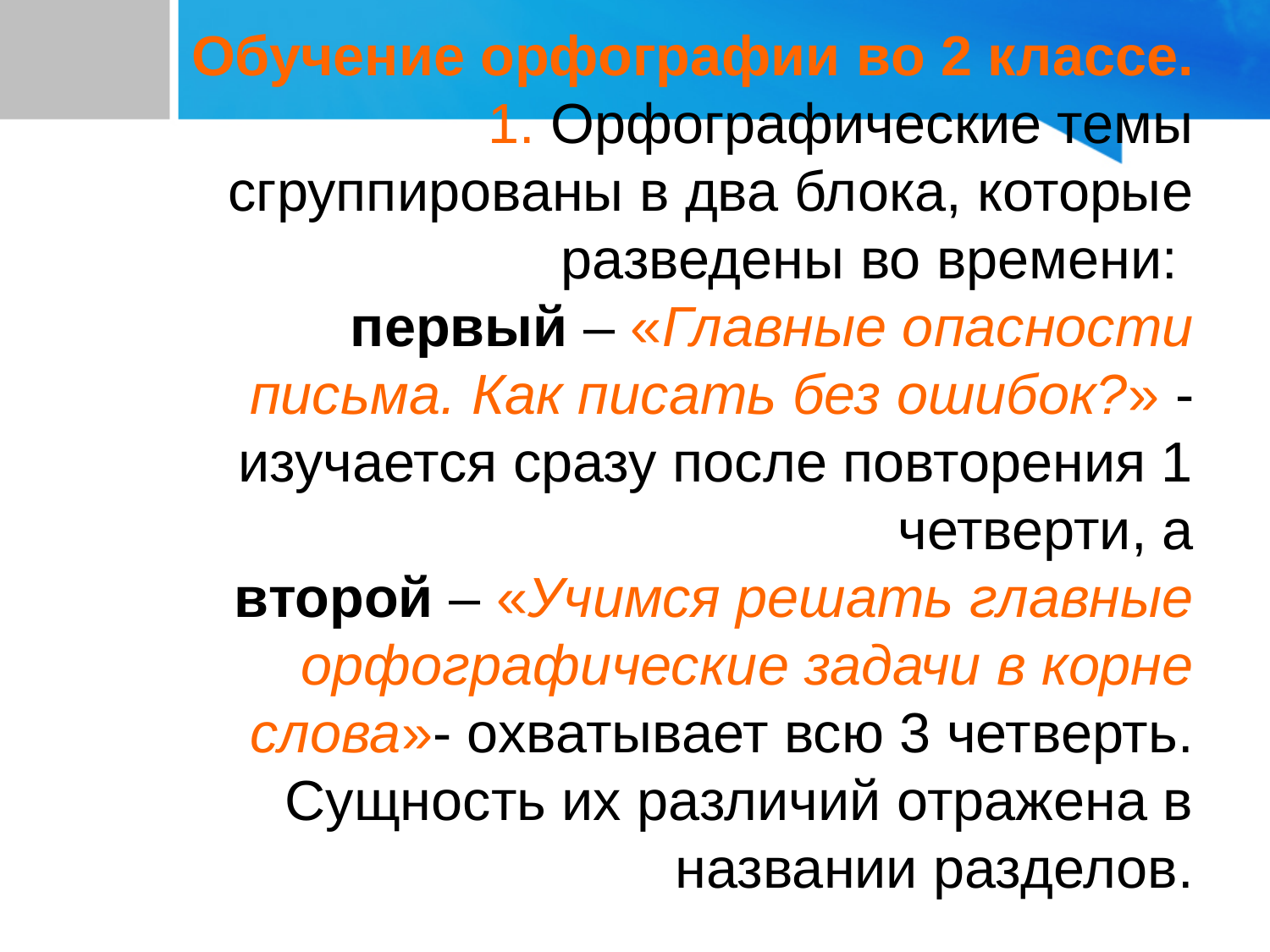

# Обучение орфографии во 2 классе. 1. Орфографические темы сгруппированы в два блока, которые разведены во времени: первый – «Главные опасности письма. Как писать без ошибок?» - изучается сразу после повторения 1 четверти, а второй – «Учимся решать главные орфографические задачи в корне слова»- охватывает всю 3 четверть. Сущность их различий отражена в названии разделов.